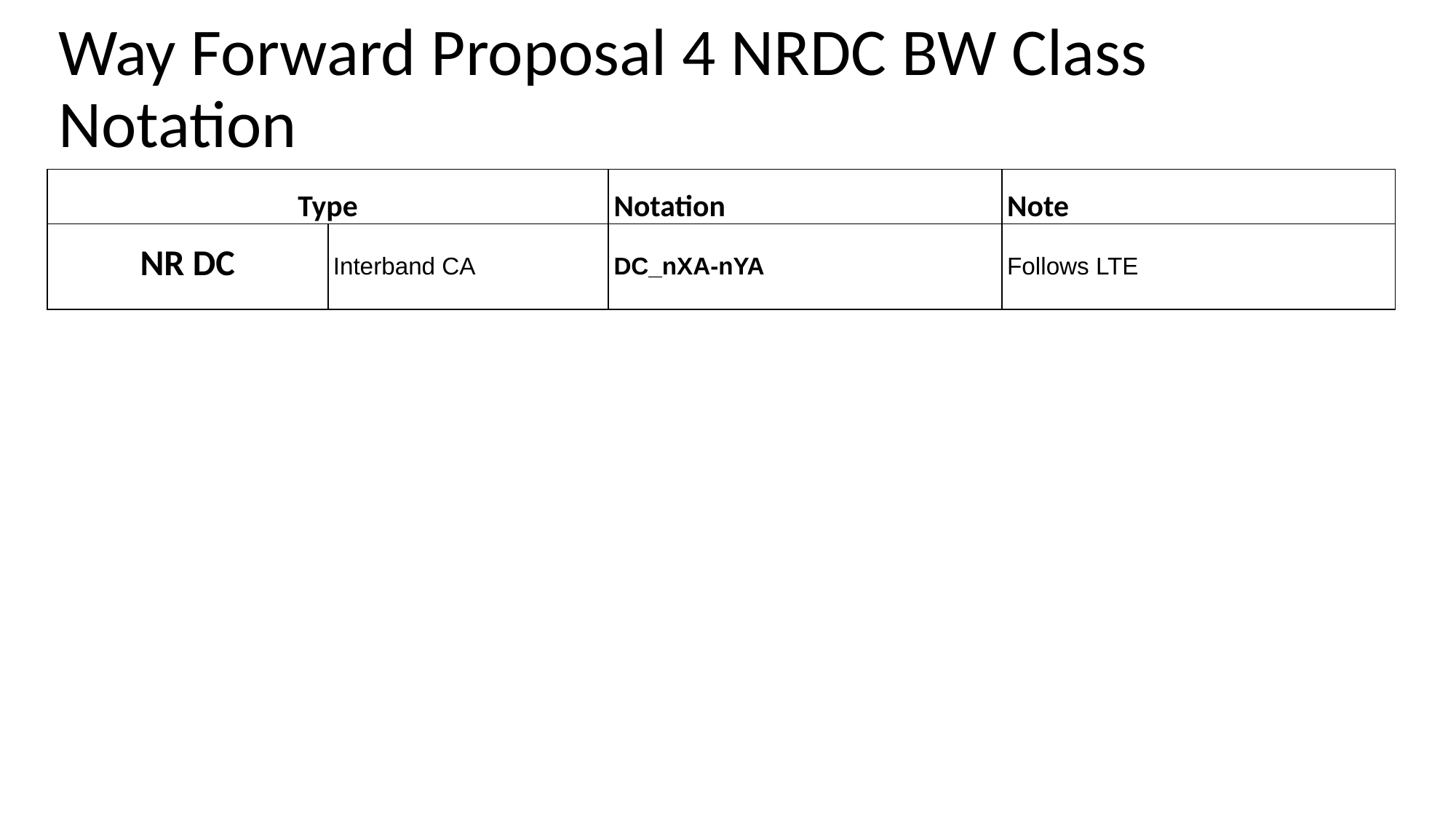

# Way Forward Proposal 4 NRDC BW Class Notation
| Type |  | Notation | Note |
| --- | --- | --- | --- |
| NR DC | Interband CA | DC\_nXA-nYA | Follows LTE |